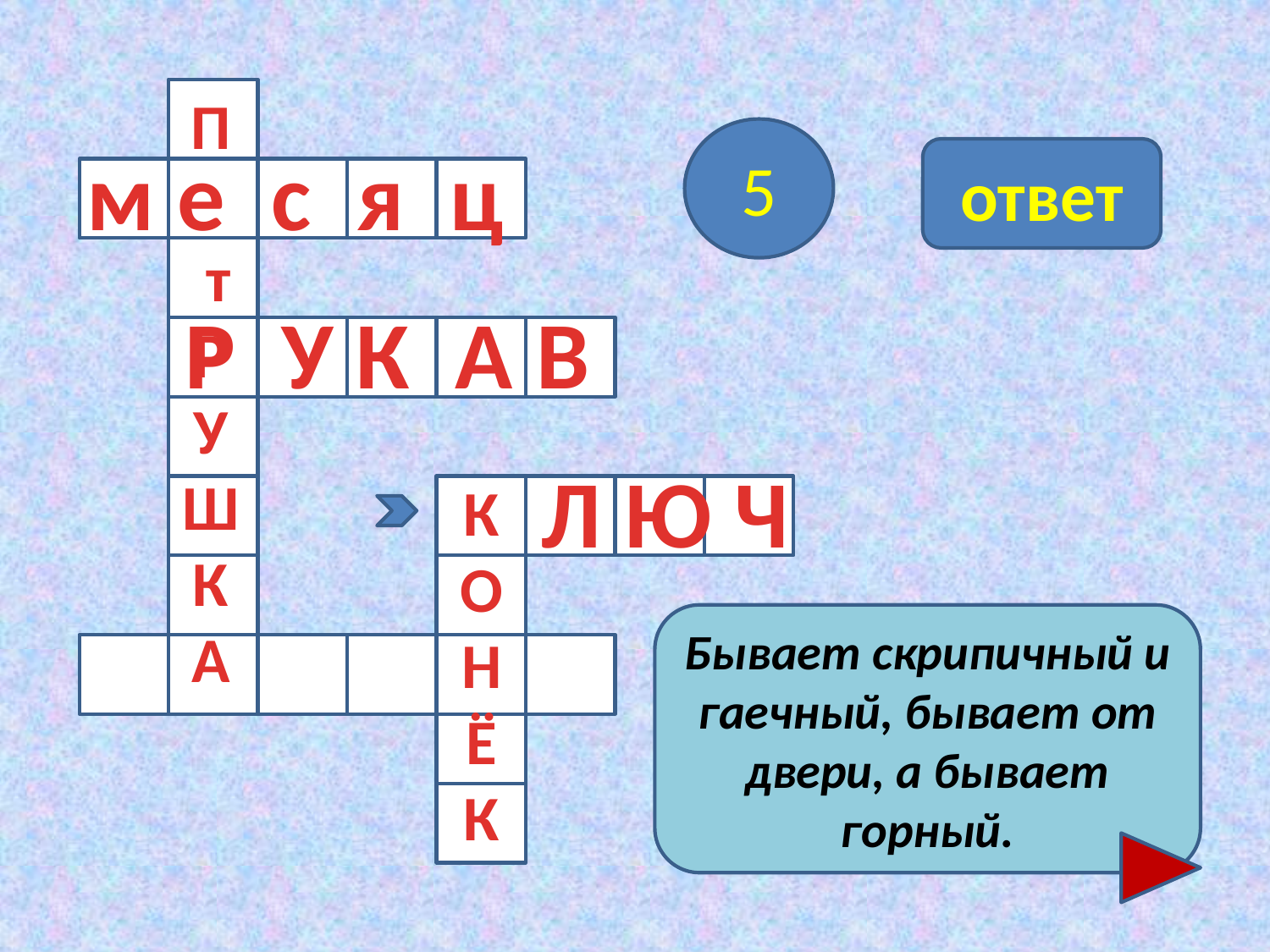

П

 т
Р
У
Ш
К
А
5
  м е  с  я  ц
ответ
Р  У К  А В
    Л Ю Ч
К
О
Н
Ё
К

Бывает скрипичный и гаечный, бывает от двери, а бывает горный.